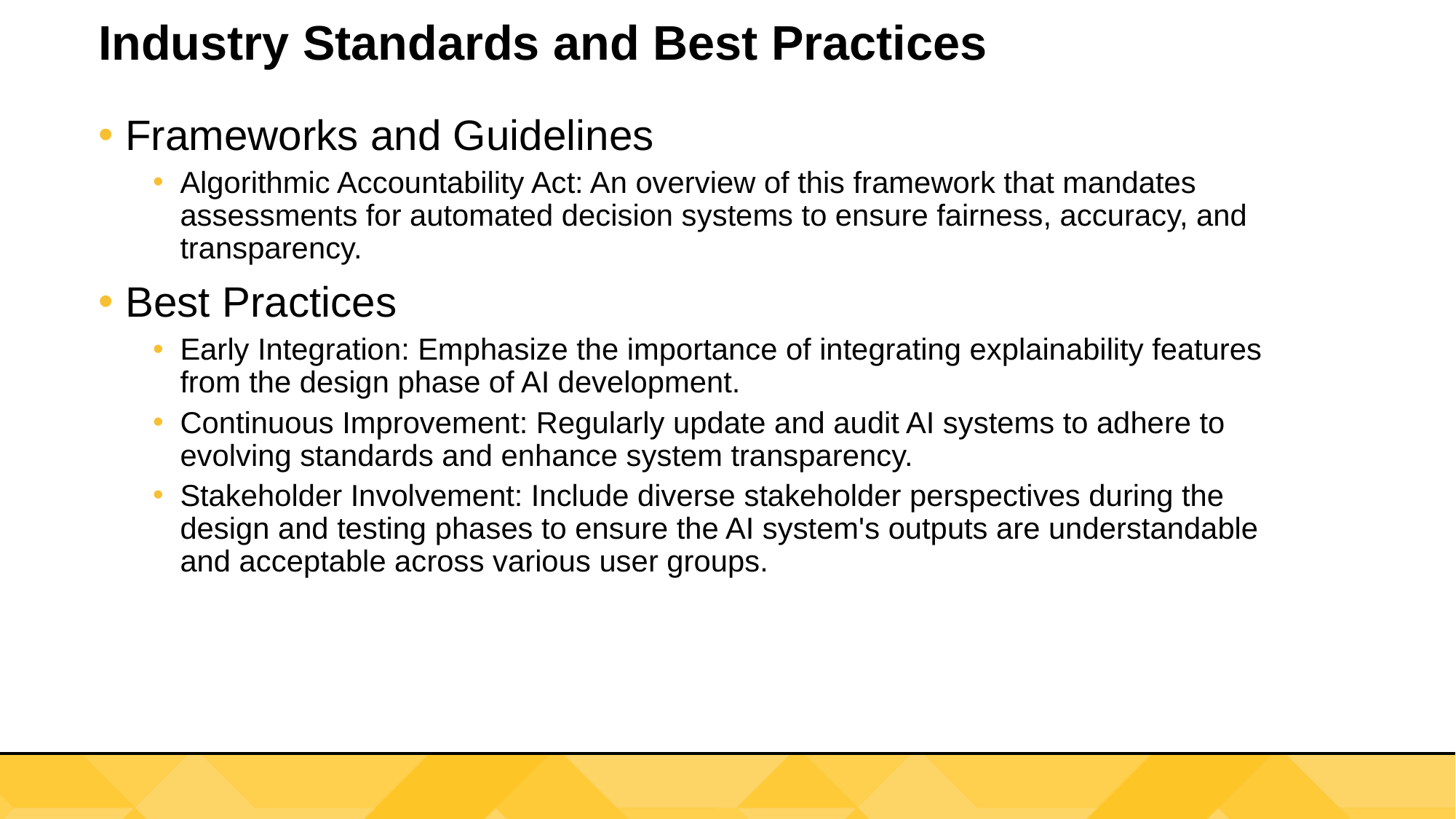

# Industry Standards and Best Practices
Frameworks and Guidelines
Algorithmic Accountability Act: An overview of this framework that mandates assessments for automated decision systems to ensure fairness, accuracy, and transparency.
Best Practices
Early Integration: Emphasize the importance of integrating explainability features from the design phase of AI development.
Continuous Improvement: Regularly update and audit AI systems to adhere to evolving standards and enhance system transparency.
Stakeholder Involvement: Include diverse stakeholder perspectives during the design and testing phases to ensure the AI system's outputs are understandable and acceptable across various user groups.